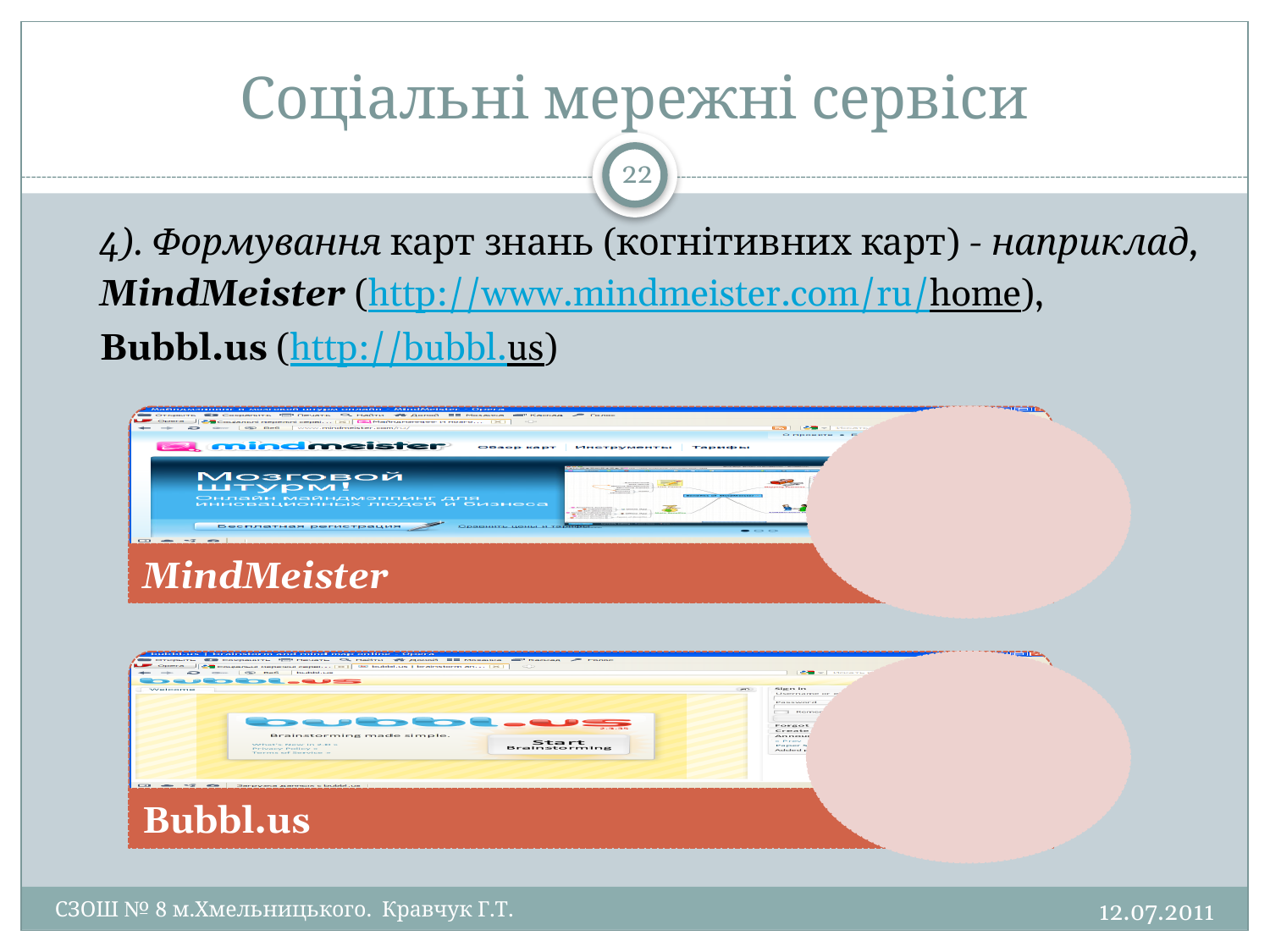

# Соціальні мережні сервіси
22
4). Формування карт знань (когнітивних карт) - наприклад,
MindMeister (http://www.mindmeister.com/ru/home),
Bubbl.us (http://bubbl.us)
MindMeister
Bubbl.us
12.07.2011
СЗОШ № 8 м.Хмельницького.  Кравчук Г.Т.